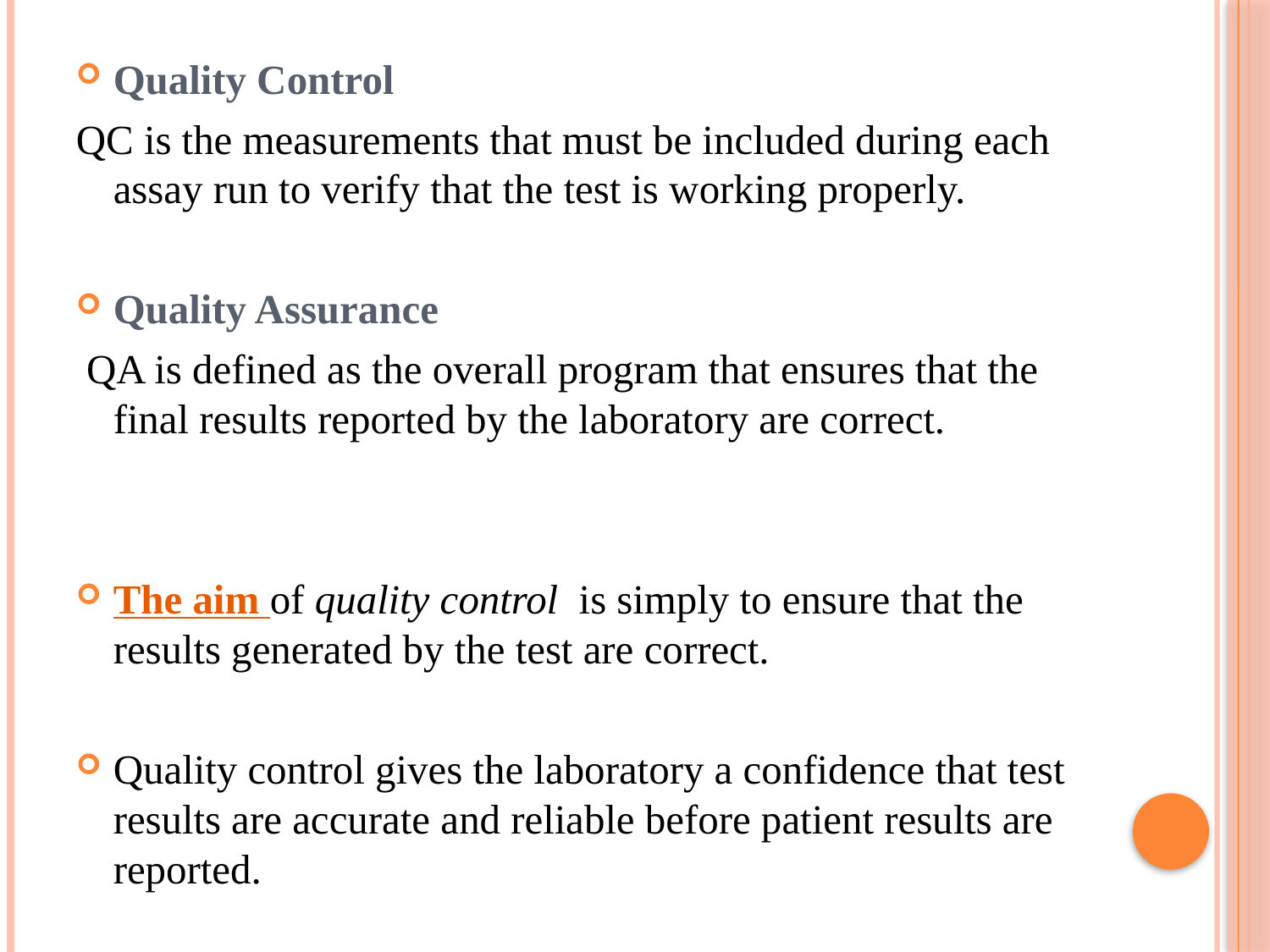

Quality Control
QC is the measurements that must be included during each  assay run to verify that the test is working properly.

Quality Assurance
 QA is defined as the overall program that ensures that the final results reported by the laboratory are correct.

The aim of quality control  is simply to ensure that the results generated by the test are correct.

Quality control gives the laboratory a confidence that test results are accurate and reliable before patient results are reported.